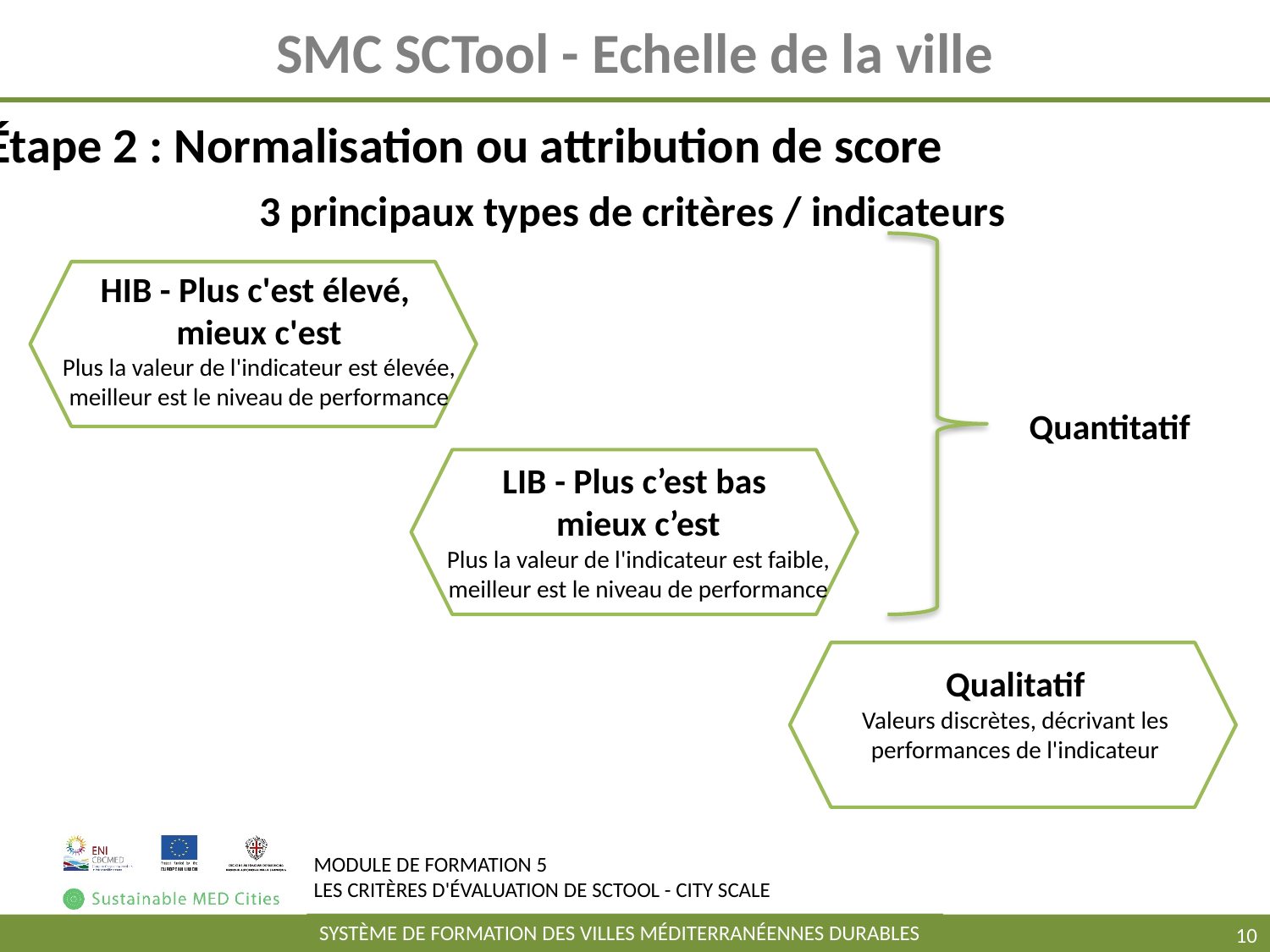

# SMC SCTool - Echelle de la ville
Étape 2 : Normalisation ou attribution de score
3 principaux types de critères / indicateurs

HIB - Plus c'est élevé,
mieux c'est
Plus la valeur de l'indicateur est élevée, meilleur est le niveau de performance

Quantitatif

LIB - Plus c’est bas
mieux c’est
Plus la valeur de l'indicateur est faible, meilleur est le niveau de performance

Qualitatif
Valeurs discrètes, décrivant les performances de l'indicateur
10
SYSTÈME DE FORMATION DES VILLES MÉDITERRANÉENNES DURABLES